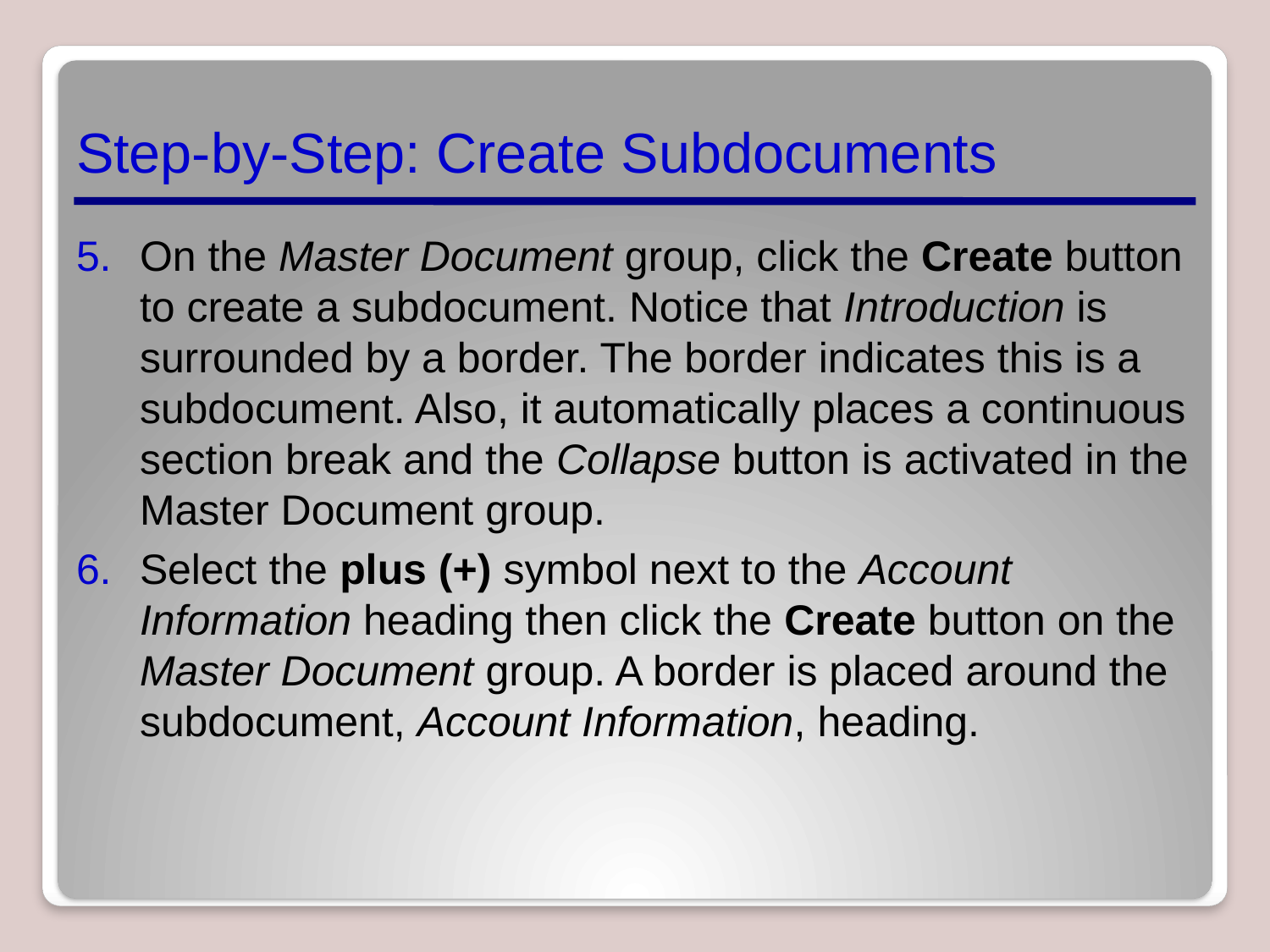

# Step-by-Step: Create Subdocuments
On the Master Document group, click the Create button to create a subdocument. Notice that Introduction is surrounded by a border. The border indicates this is a subdocument. Also, it automatically places a continuous section break and the Collapse button is activated in the Master Document group.
Select the plus (+) symbol next to the Account Information heading then click the Create button on the Master Document group. A border is placed around the subdocument, Account Information, heading.